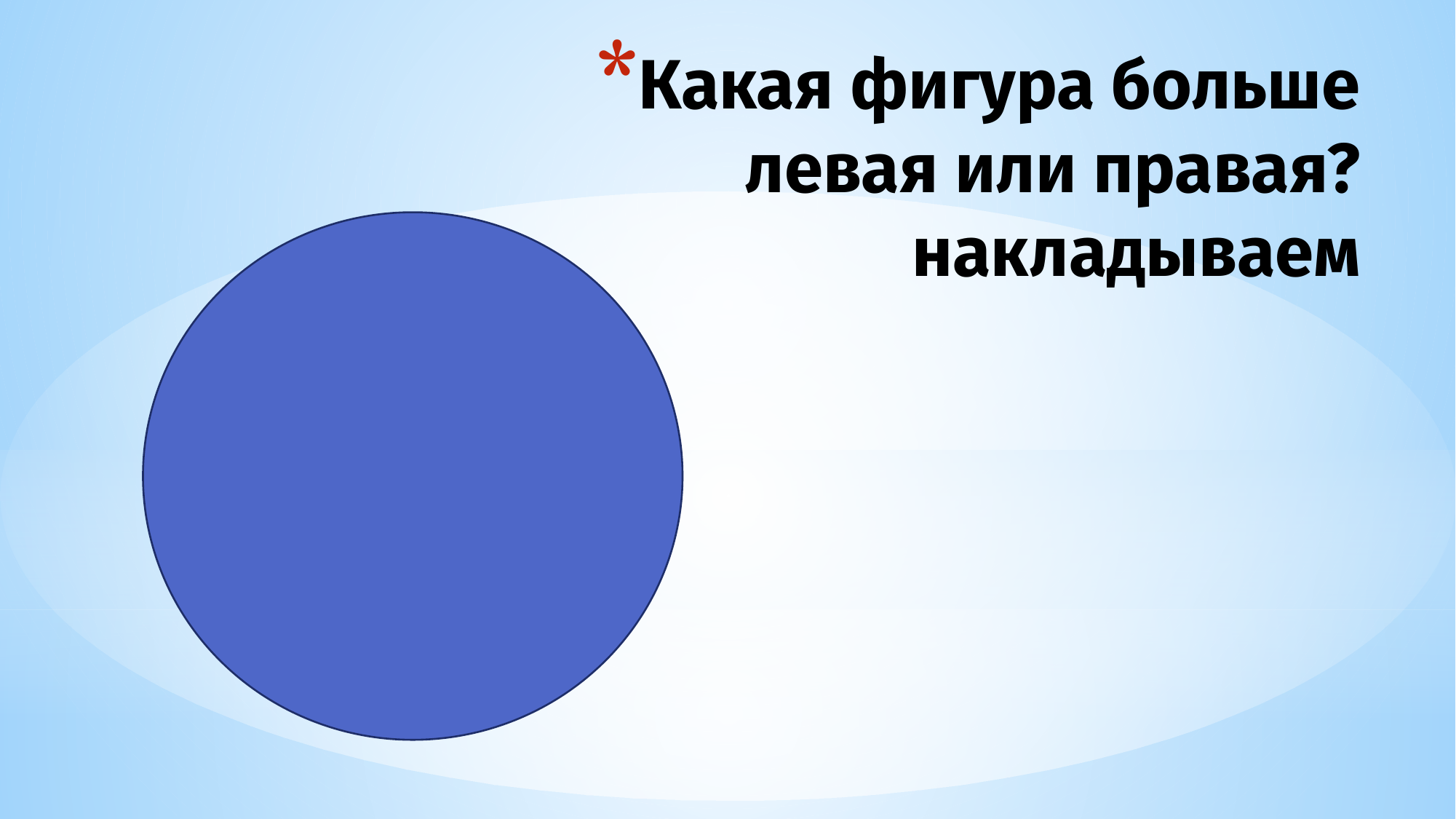

# Какая фигура больше левая или правая? накладываем